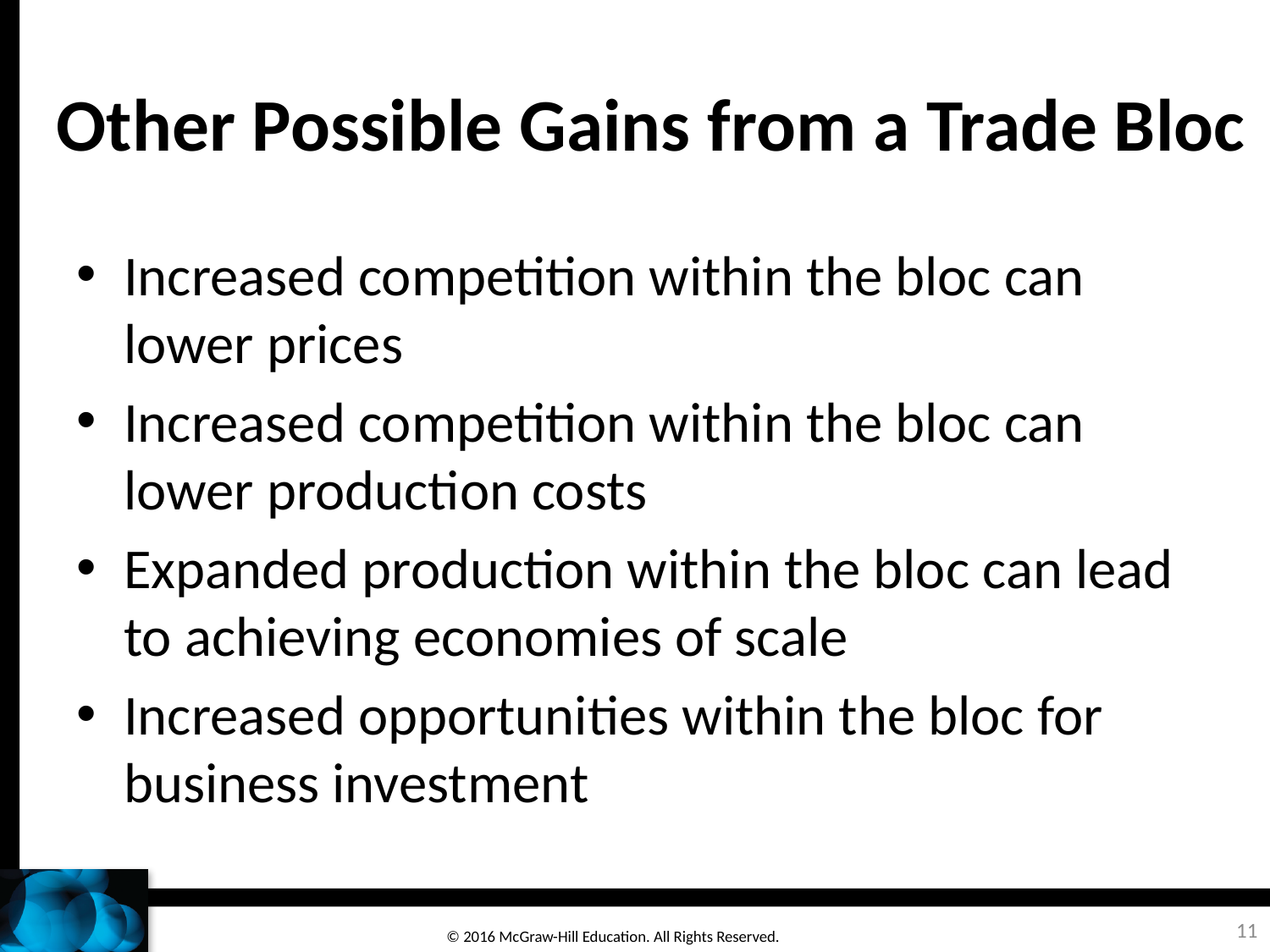

# Other Possible Gains from a Trade Bloc
Increased competition within the bloc can lower prices
Increased competition within the bloc can lower production costs
Expanded production within the bloc can lead to achieving economies of scale
Increased opportunities within the bloc for business investment

11
© 2016 McGraw-Hill Education. All Rights Reserved.